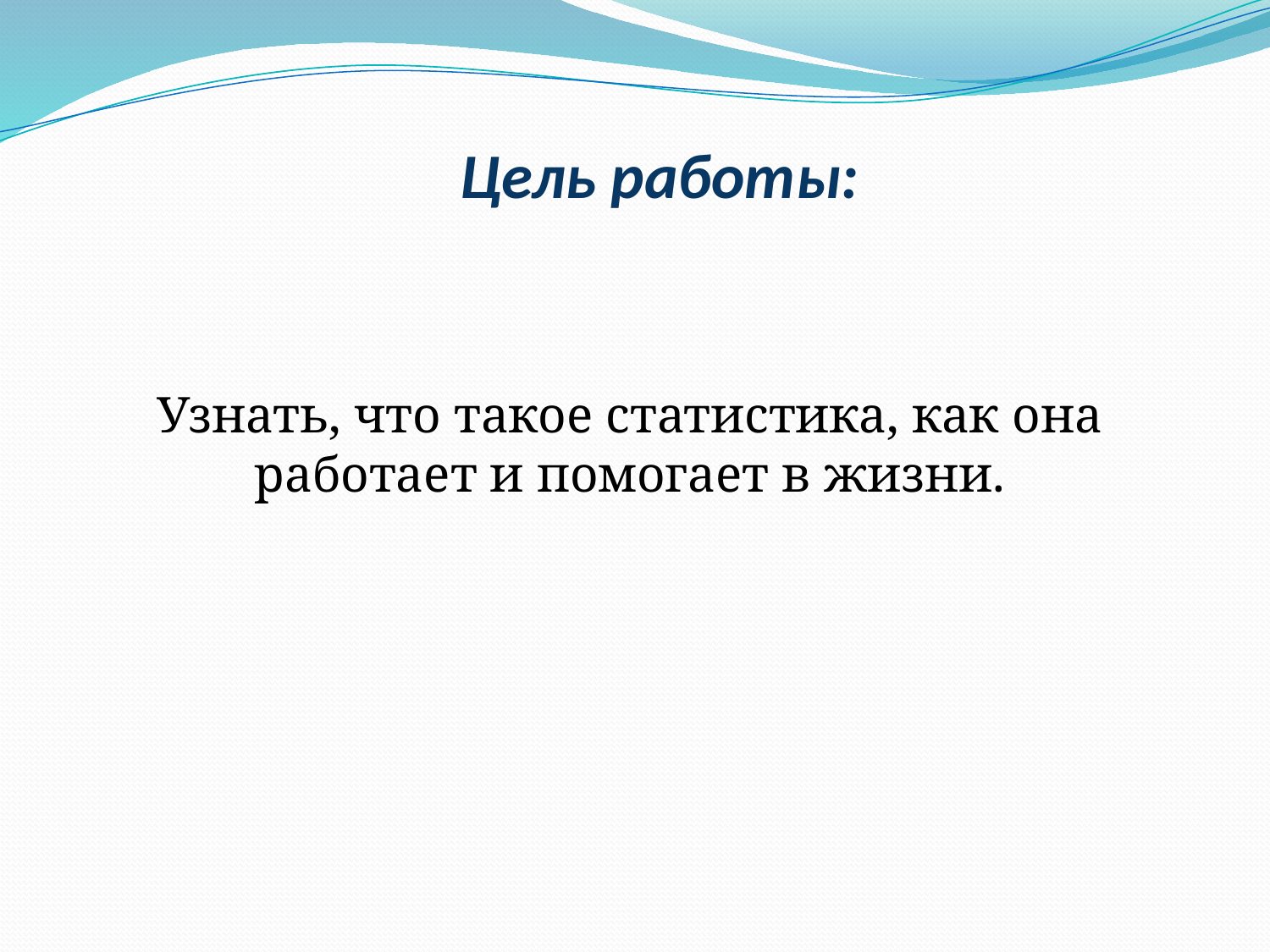

Цель работы:
Узнать, что такое статистика, как она работает и помогает в жизни.